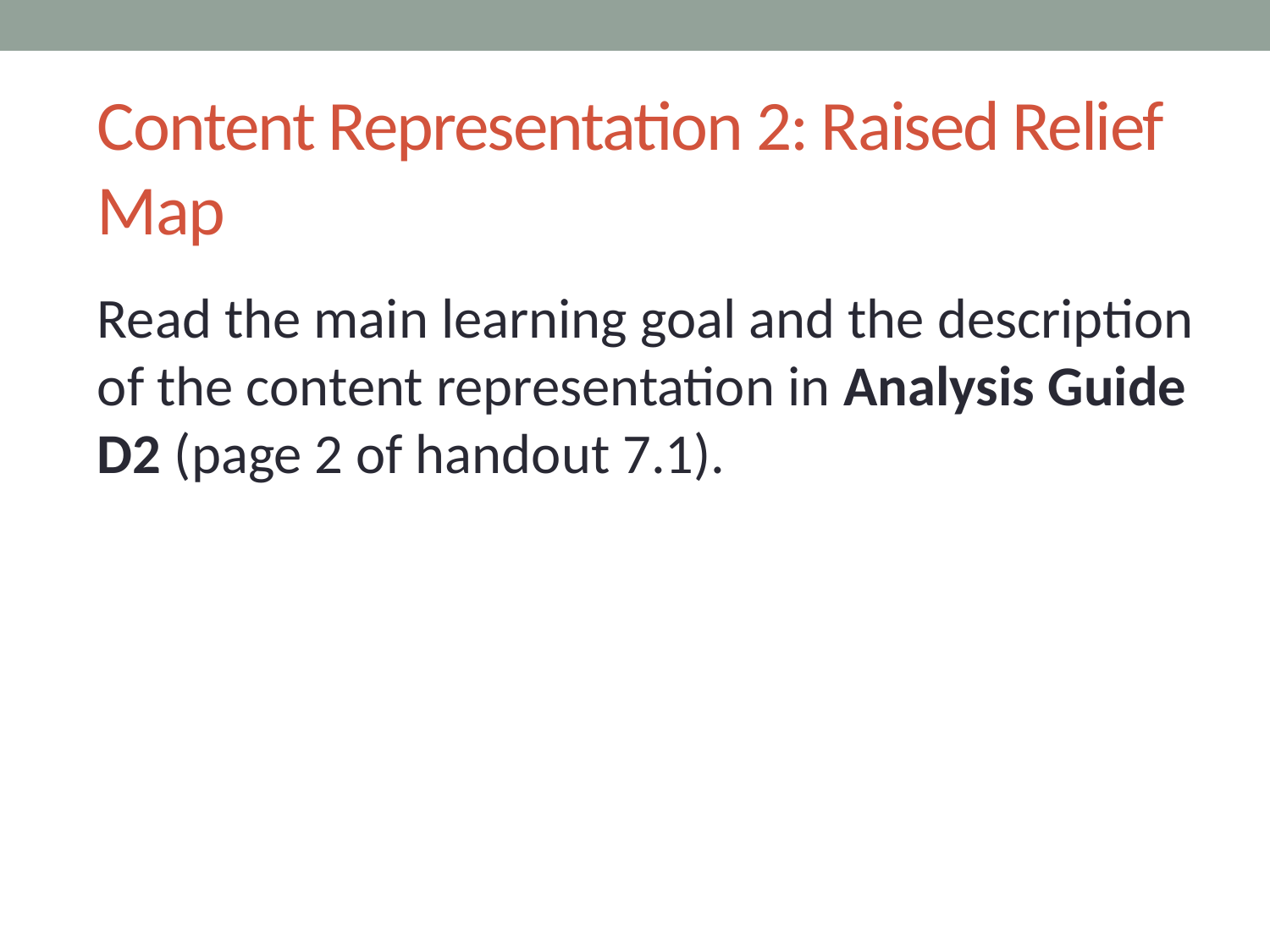

# Content Representation 2: Raised Relief Map
Read the main learning goal and the description of the content representation in Analysis Guide D2 (page 2 of handout 7.1).